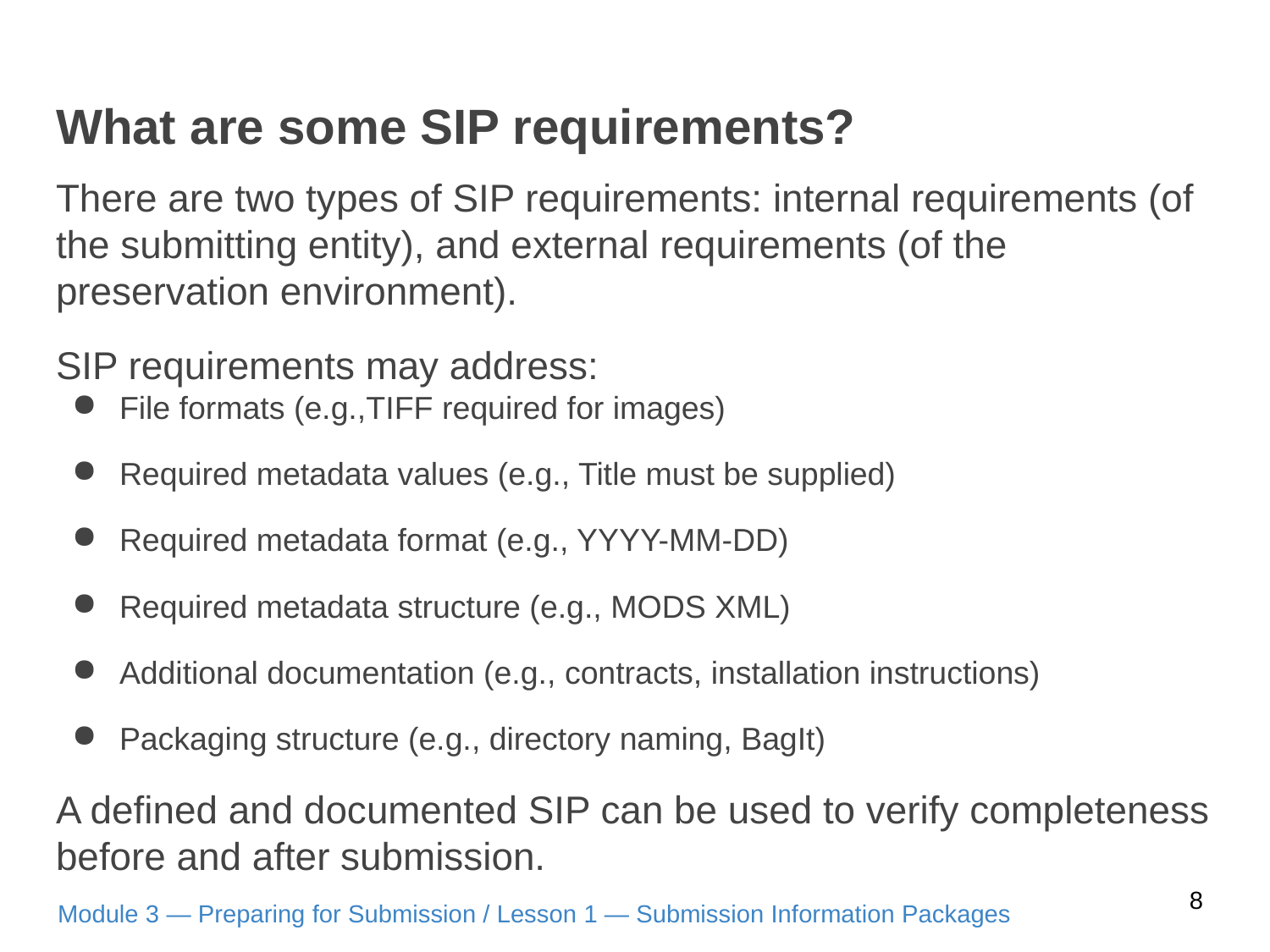

# What are some SIP requirements?

There are two types of SIP requirements: internal requirements (of the submitting entity), and external requirements (of the preservation environment).
SIP requirements may address:
File formats (e.g.,TIFF required for images)
Required metadata values (e.g., Title must be supplied)
Required metadata format (e.g., YYYY-MM-DD)
Required metadata structure (e.g., MODS XML)
Additional documentation (e.g., contracts, installation instructions)
Packaging structure (e.g., directory naming, BagIt)
A defined and documented SIP can be used to verify completeness before and after submission.

8
Module 3 — Preparing for Submission / Lesson 1 — Submission Information Packages